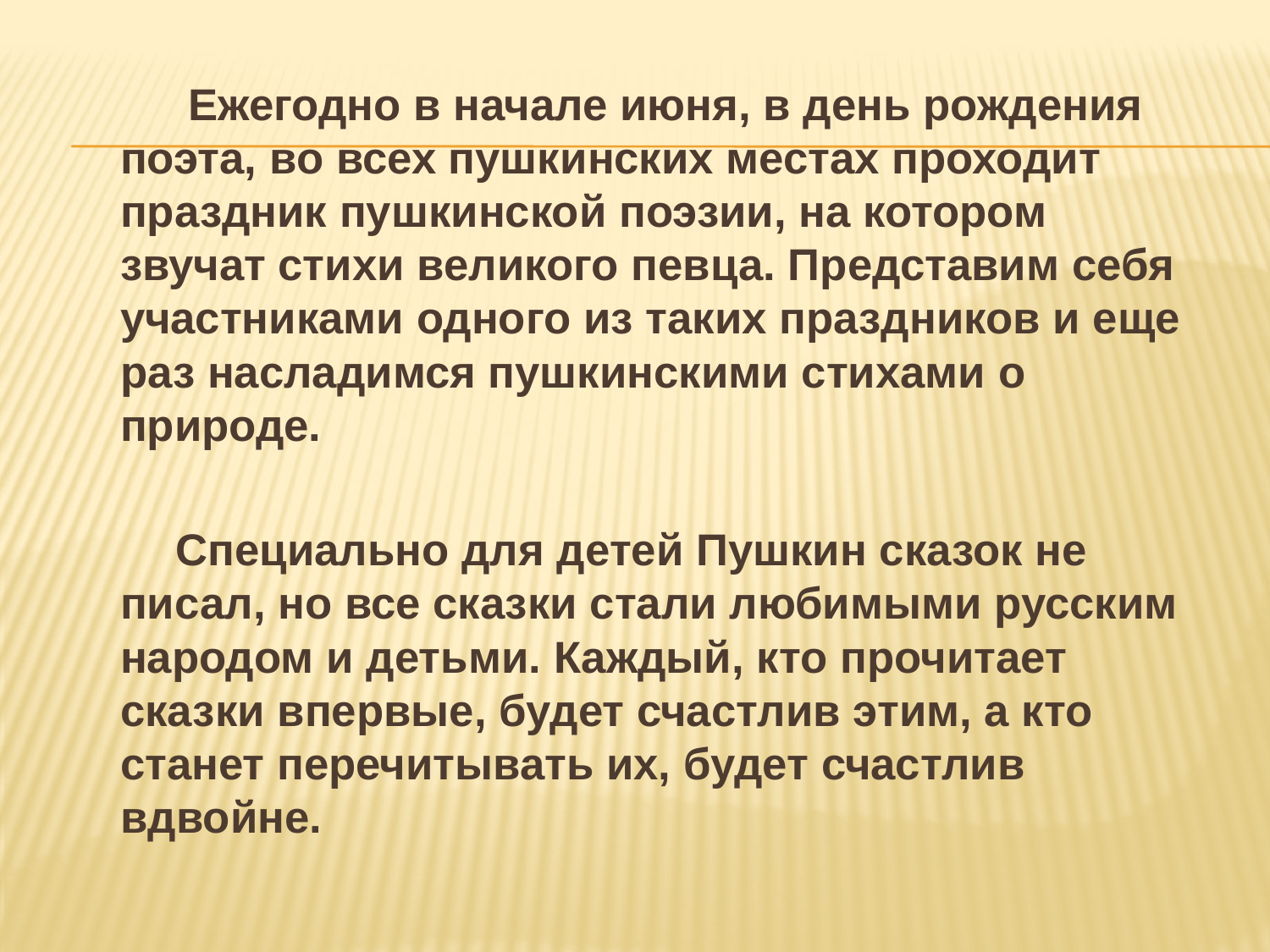

#
         Ежегодно в начале июня, в день рождения поэта, во всех пушкинских местах проходит праздник пушкинской поэзии, на котором звучат стихи великого певца. Представим себя участниками одного из таких праздников и еще раз насладимся пушкинскими стихами о природе.

        Специально для детей Пушкин сказок не писал, но все сказки стали любимыми русским народом и детьми. Каждый, кто прочитает сказки впервые, будет счастлив этим, а кто станет перечитывать их, будет счастлив вдвойне.